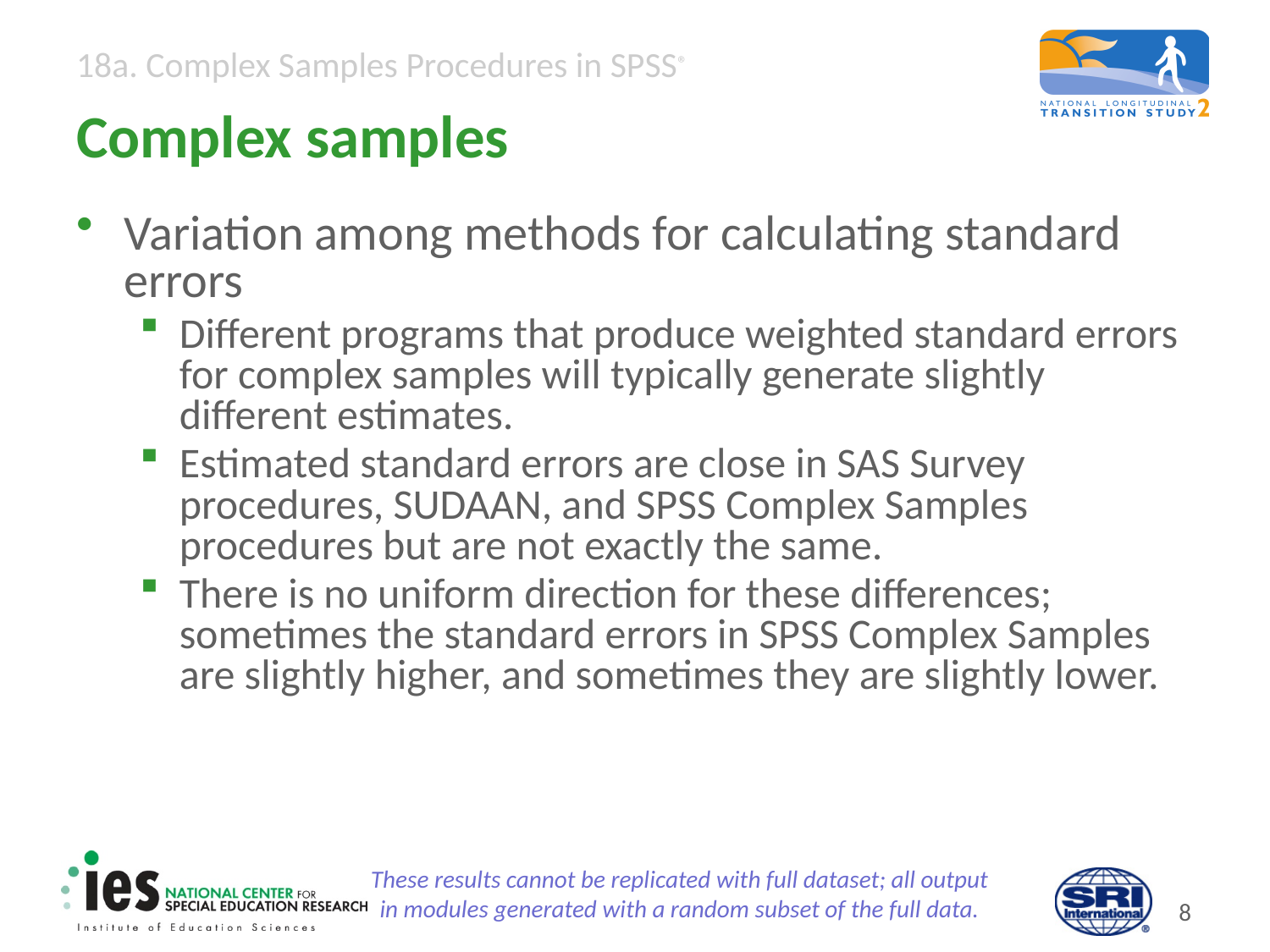

# Complex samples
Variation among methods for calculating standard errors
Different programs that produce weighted standard errors for complex samples will typically generate slightly different estimates.
Estimated standard errors are close in SAS Survey procedures, SUDAAN, and SPSS Complex Samples procedures but are not exactly the same.
There is no uniform direction for these differences; sometimes the standard errors in SPSS Complex Samples are slightly higher, and sometimes they are slightly lower.
These results cannot be replicated with full dataset; all output
in modules generated with a random subset of the full data.
8